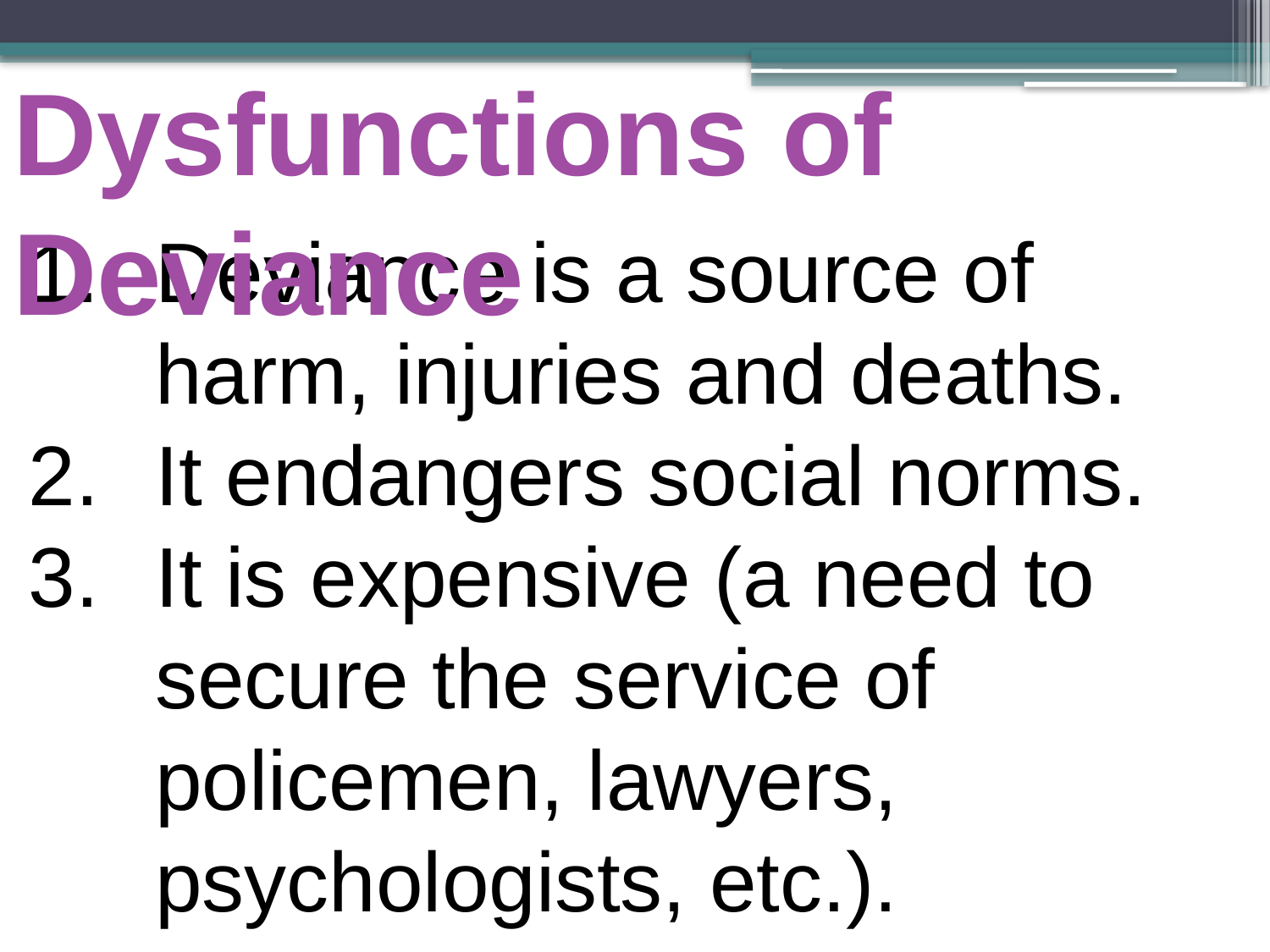

Dysfunctions of Deviance
Deviance is a source of harm, injuries and deaths.
It endangers social norms.
It is expensive (a need to secure the service of policemen, lawyers, psychologists, etc.).